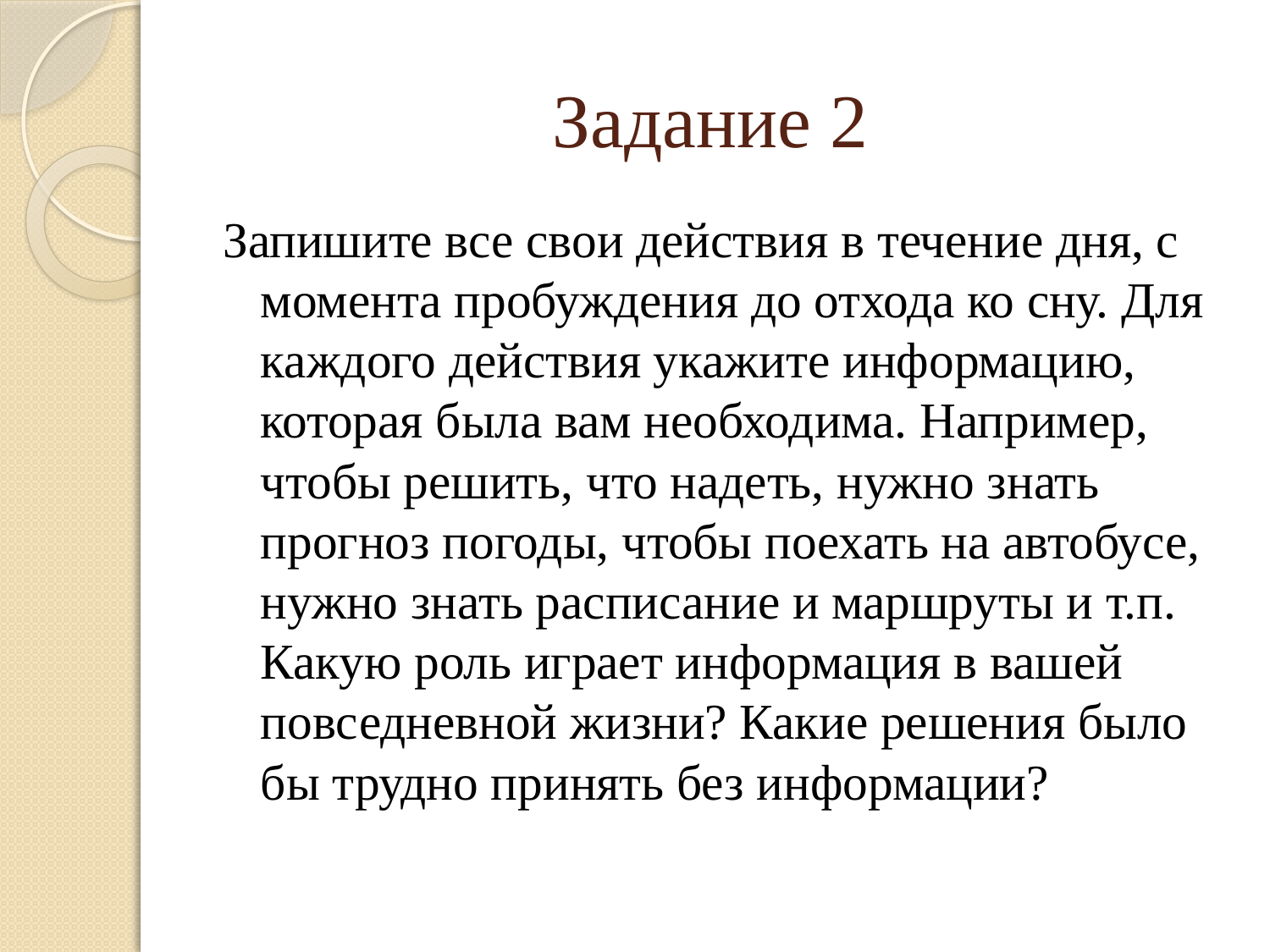

# Задание 2
Запишите все свои действия в течение дня, с момента пробуждения до отхода ко сну. Для каждого действия укажите информацию, которая была вам необходима. Например, чтобы решить, что надеть, нужно знать прогноз погоды, чтобы поехать на автобусе, нужно знать расписание и маршруты и т.п. Какую роль играет информация в вашей повседневной жизни? Какие решения было бы трудно принять без информации?